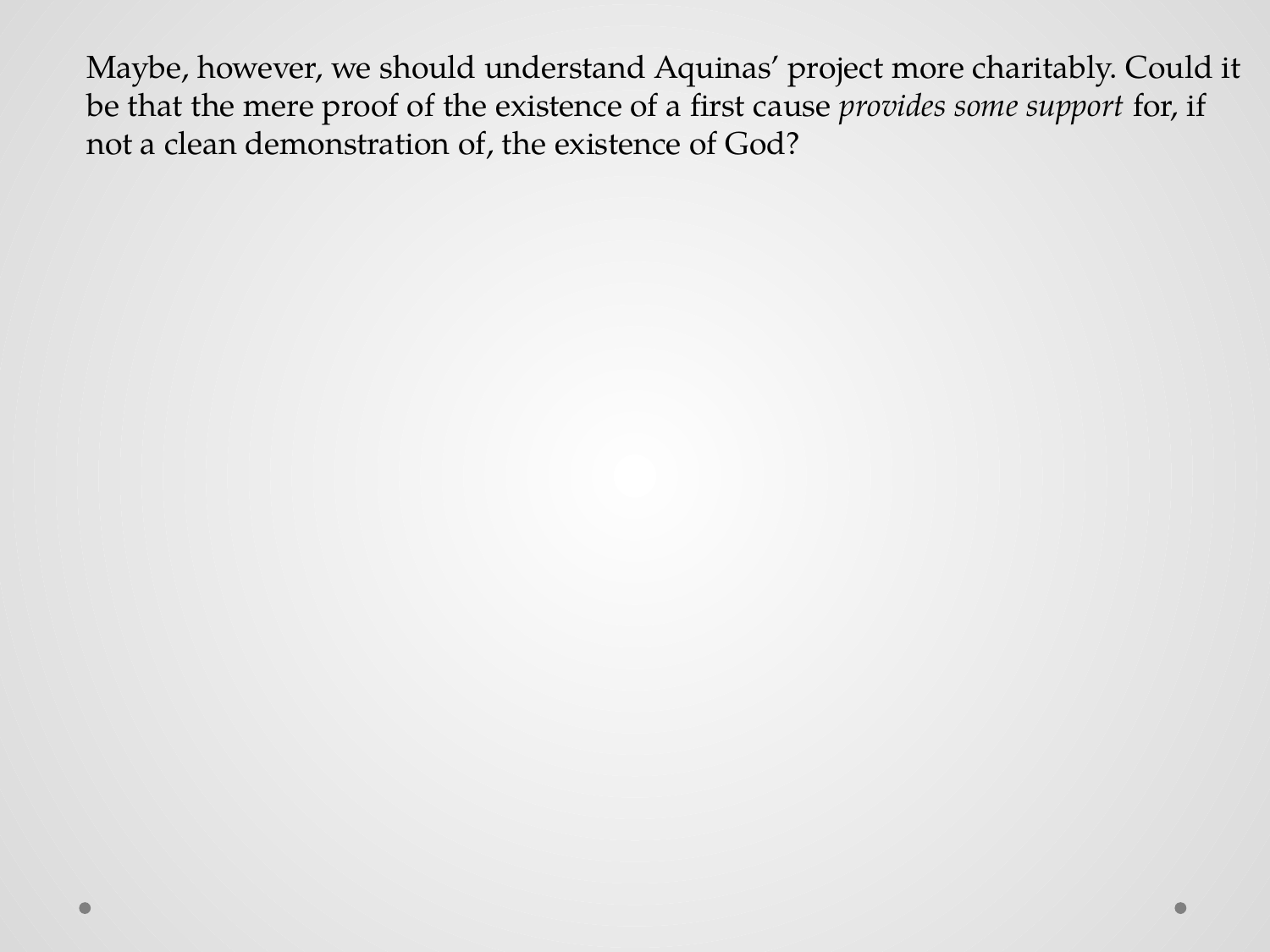

Maybe, however, we should understand Aquinas’ project more charitably. Could it
be that the mere proof of the existence of a first cause provides some support for, if
not a clean demonstration of, the existence of God?